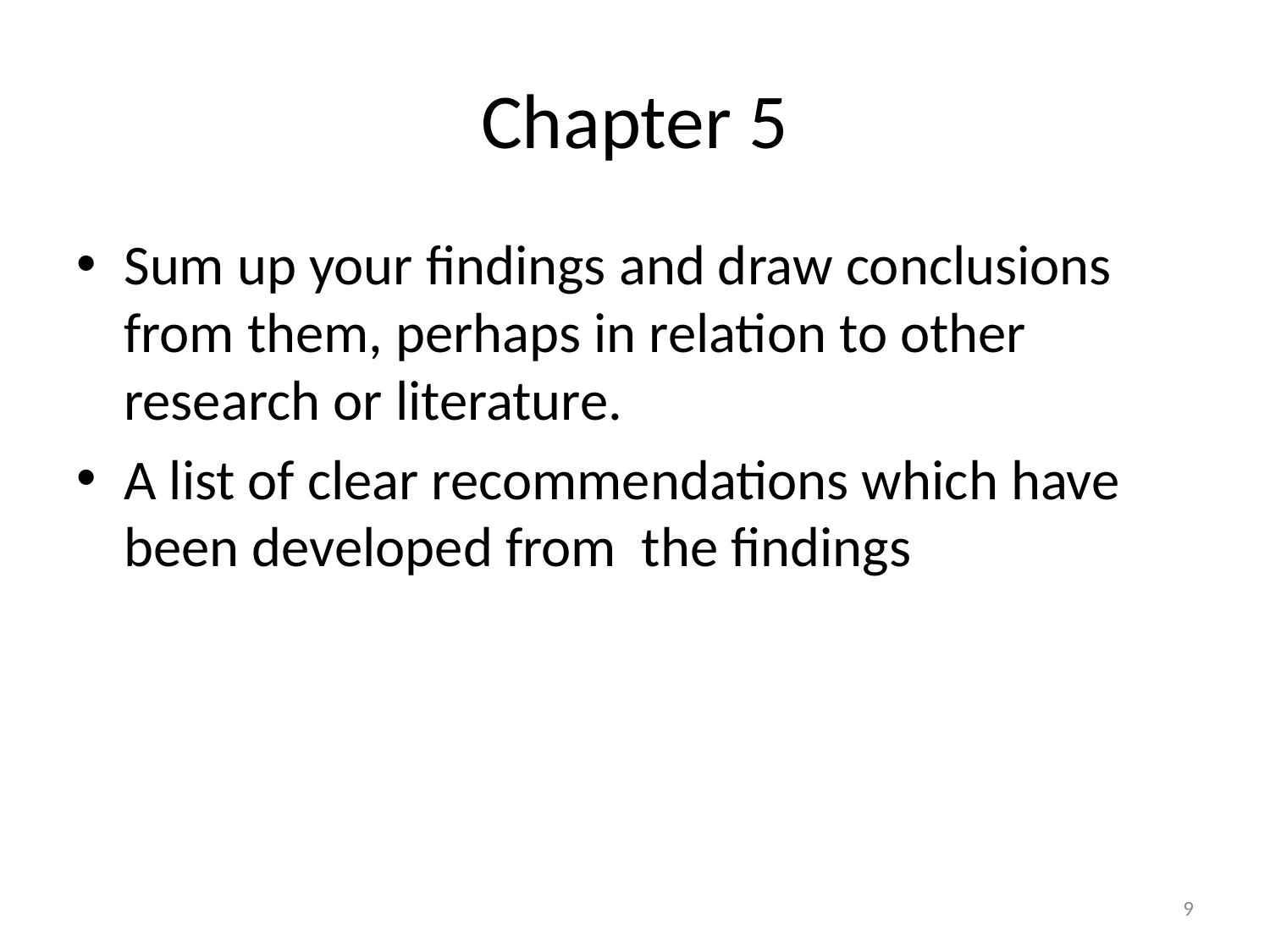

# Chapter 5
Sum up your findings and draw conclusions from them, perhaps in relation to other research or literature.
A list of clear recommendations which have been developed from  the findings
9